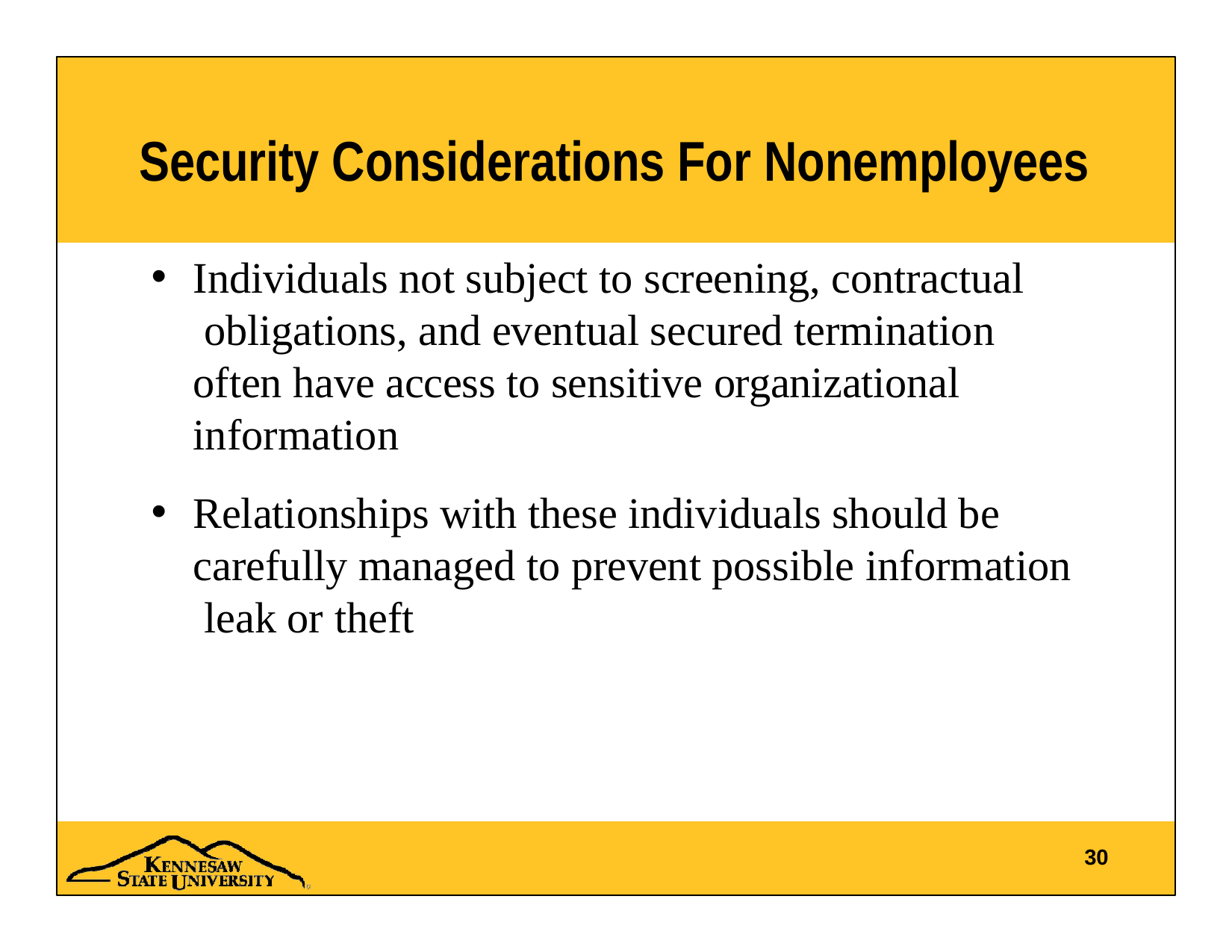

# Security Considerations For Nonemployees
Individuals not subject to screening, contractual  obligations, and eventual secured termination  often have access to sensitive organizational  information
Relationships with these individuals should be  carefully managed to prevent possible information  leak or theft

30